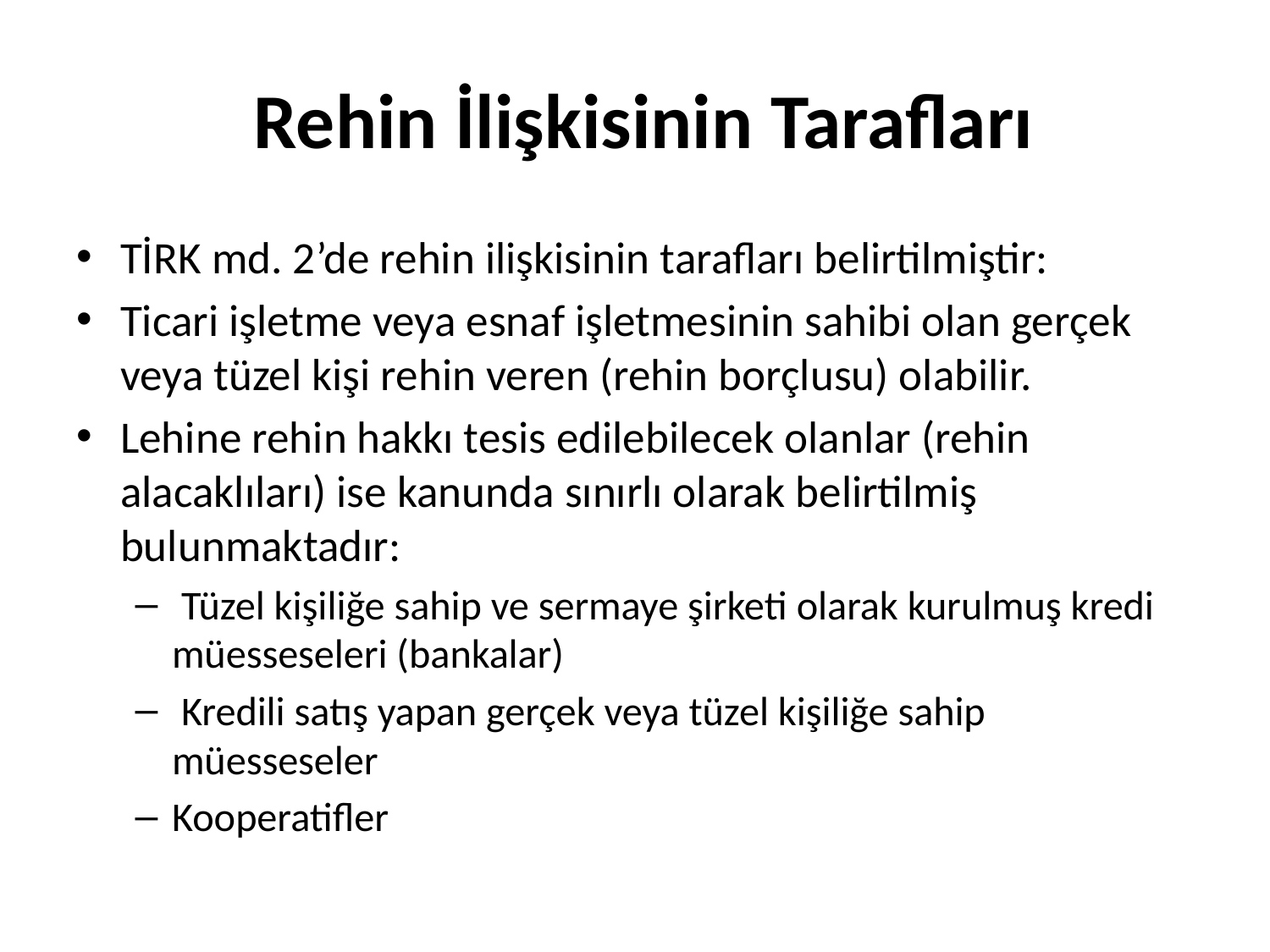

# Rehin İlişkisinin Tarafları
TİRK md. 2’de rehin ilişkisinin tarafları belirtilmiştir:
Ticari işletme veya esnaf işletmesinin sahibi olan gerçek veya tüzel kişi rehin veren (rehin borçlusu) olabilir.
Lehine rehin hakkı tesis edilebilecek olanlar (rehin alacaklıları) ise kanunda sınırlı olarak belirtilmiş bulunmaktadır:
 Tüzel kişiliğe sahip ve sermaye şirketi olarak kurulmuş kredi müesseseleri (bankalar)
 Kredili satış yapan gerçek veya tüzel kişiliğe sahip müesseseler
Kooperatifler